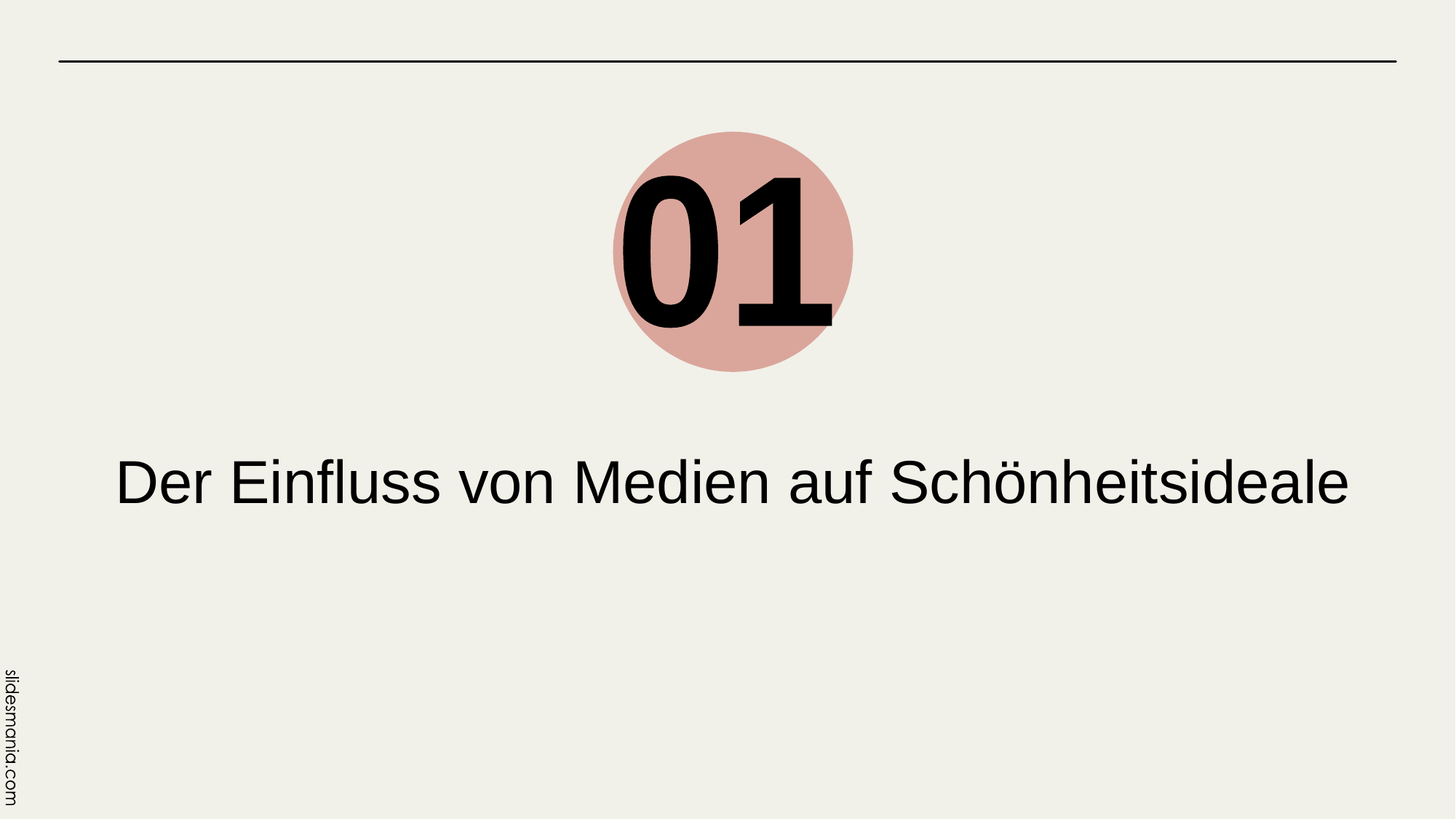

01
# Der Einfluss von Medien auf Schönheitsideale